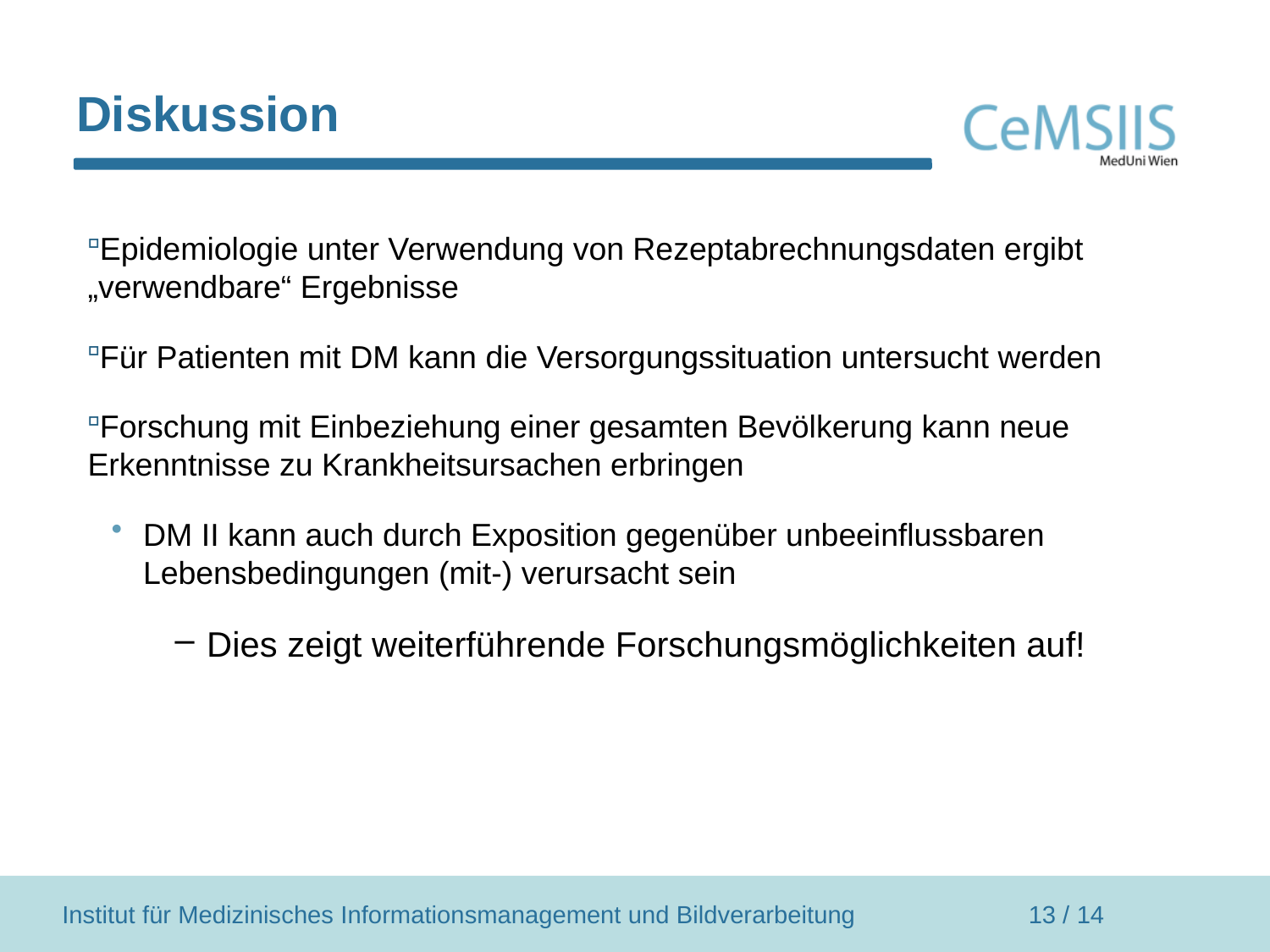

# Diskussion
Epidemiologie unter Verwendung von Rezeptabrechnungsdaten ergibt „verwendbare“ Ergebnisse
Für Patienten mit DM kann die Versorgungssituation untersucht werden
Forschung mit Einbeziehung einer gesamten Bevölkerung kann neue Erkenntnisse zu Krankheitsursachen erbringen
DM II kann auch durch Exposition gegenüber unbeeinflussbaren Lebensbedingungen (mit-) verursacht sein
Dies zeigt weiterführende Forschungsmöglichkeiten auf!